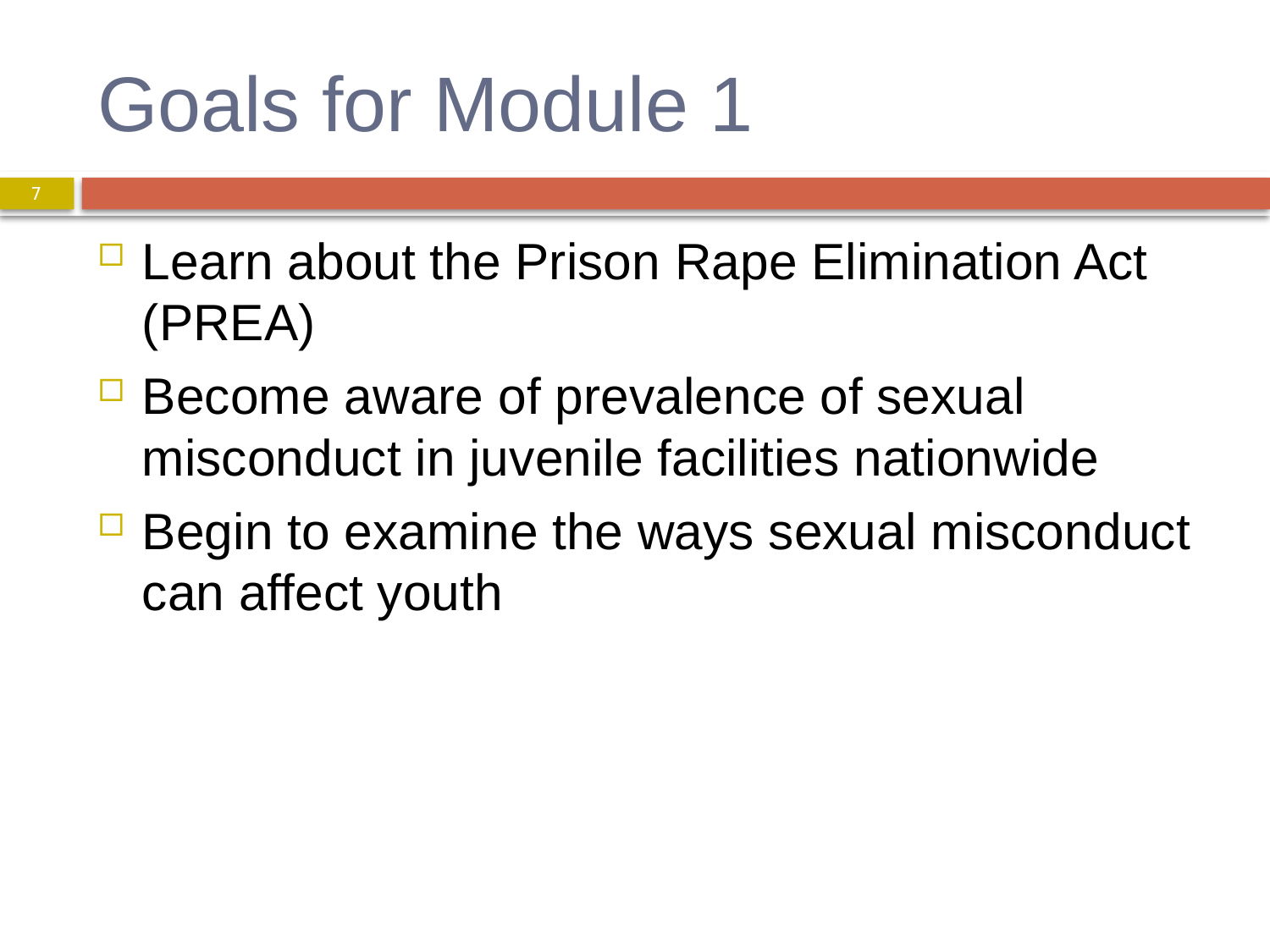

# Goals for Module 1
7
Learn about the Prison Rape Elimination Act (PREA)
Become aware of prevalence of sexual misconduct in juvenile facilities nationwide
Begin to examine the ways sexual misconduct can affect youth